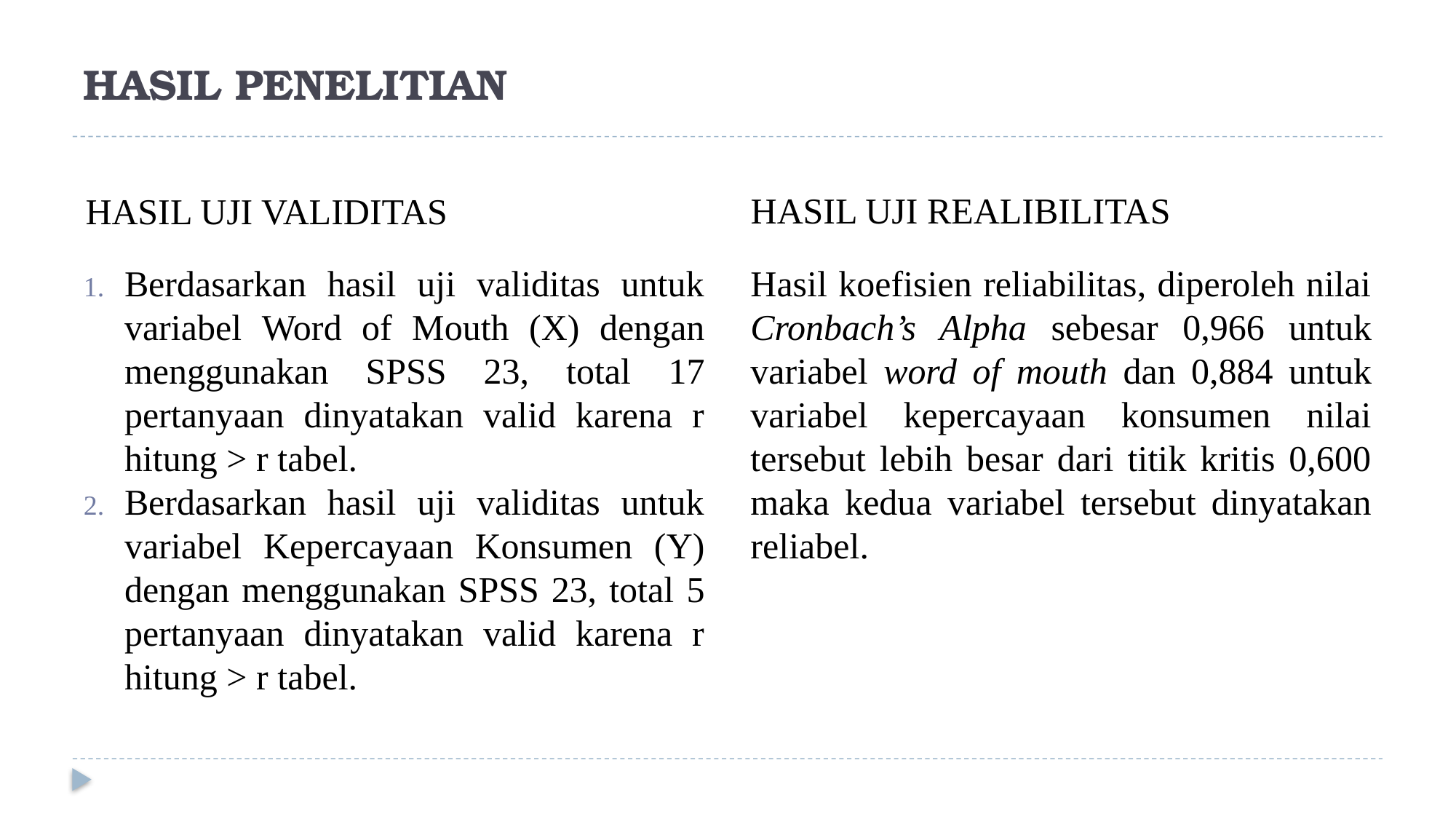

# HASIL PENELITIAN
HASIL UJI REALIBILITAS
HASIL UJI VALIDITAS
Berdasarkan hasil uji validitas untuk variabel Word of Mouth (X) dengan menggunakan SPSS 23, total 17 pertanyaan dinyatakan valid karena r hitung > r tabel.
Berdasarkan hasil uji validitas untuk variabel Kepercayaan Konsumen (Y) dengan menggunakan SPSS 23, total 5 pertanyaan dinyatakan valid karena r hitung > r tabel.
Hasil koefisien reliabilitas, diperoleh nilai Cronbach’s Alpha sebesar 0,966 untuk variabel word of mouth dan 0,884 untuk variabel kepercayaan konsumen nilai tersebut lebih besar dari titik kritis 0,600 maka kedua variabel tersebut dinyatakan reliabel.